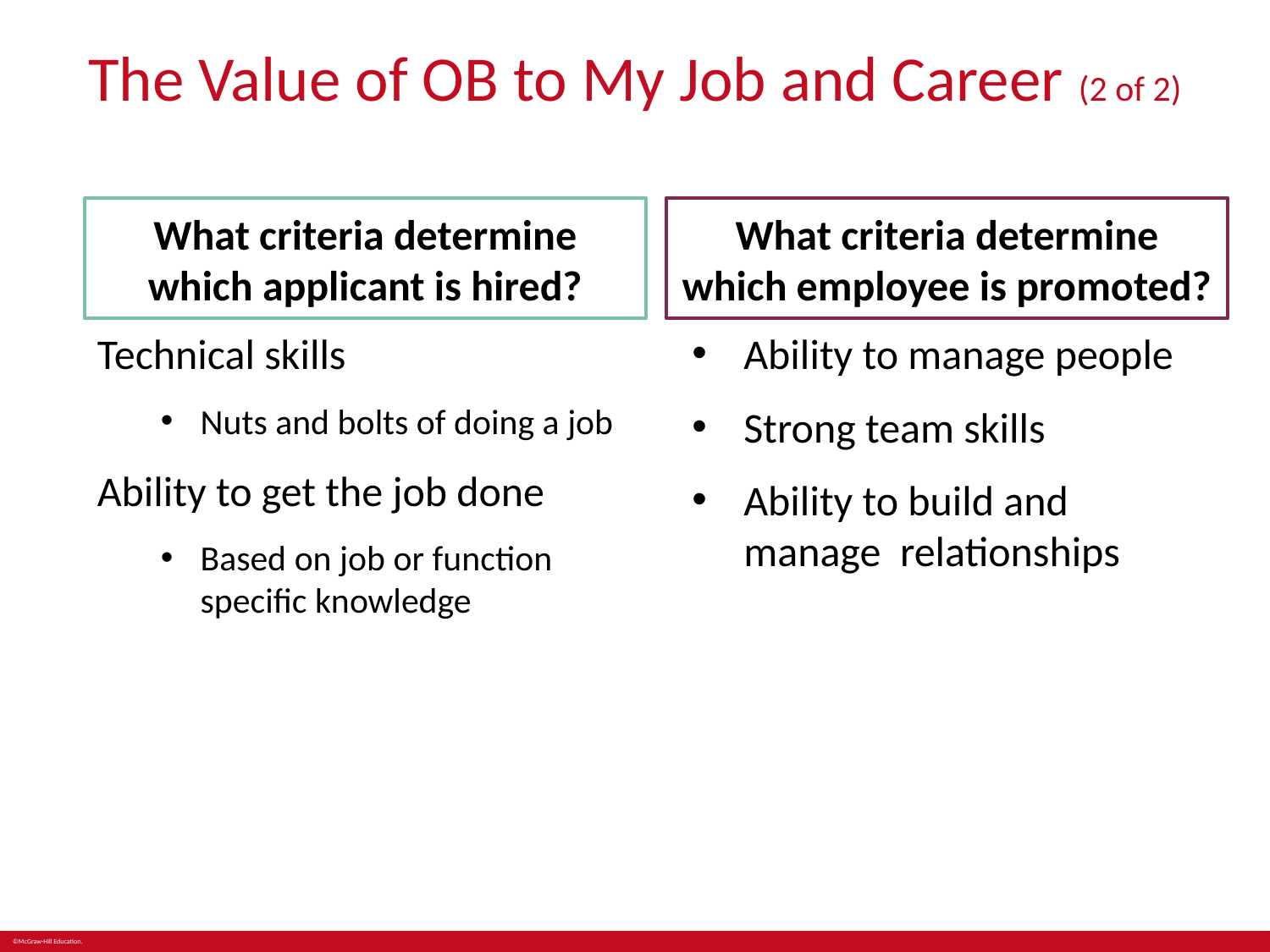

# The Value of OB to My Job and Career (2 of 2)
What criteria determine which employee is promoted?
What criteria determine which applicant is hired?
Technical skills
Nuts and bolts of doing a job
Ability to get the job done
Based on job or function specific knowledge
Ability to manage people
Strong team skills
Ability to build and manage  relationships